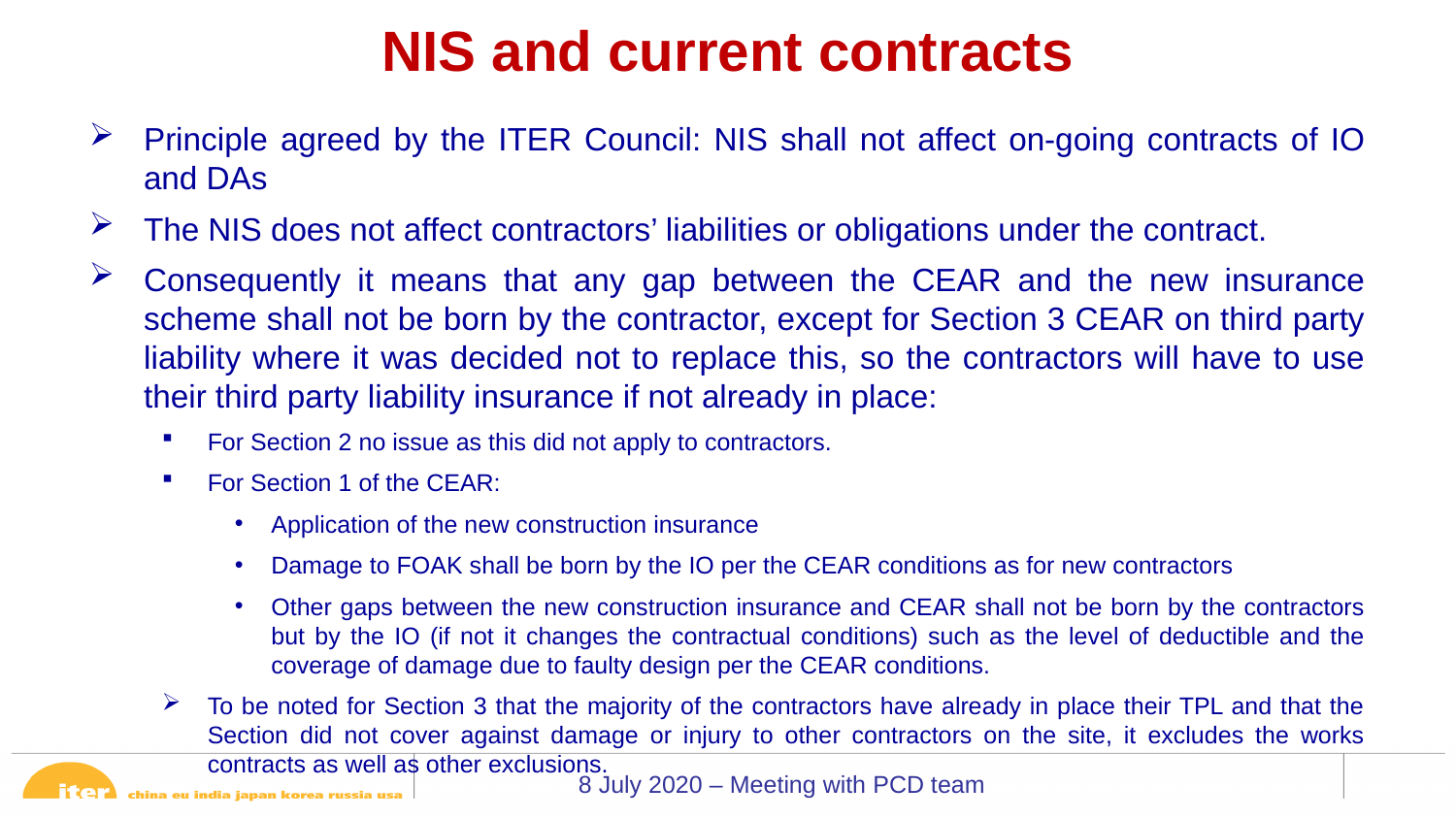

# NIS and current contracts
Principle agreed by the ITER Council: NIS shall not affect on-going contracts of IO and DAs
The NIS does not affect contractors’ liabilities or obligations under the contract.
Consequently it means that any gap between the CEAR and the new insurance scheme shall not be born by the contractor, except for Section 3 CEAR on third party liability where it was decided not to replace this, so the contractors will have to use their third party liability insurance if not already in place:
For Section 2 no issue as this did not apply to contractors.
For Section 1 of the CEAR:
Application of the new construction insurance
Damage to FOAK shall be born by the IO per the CEAR conditions as for new contractors
Other gaps between the new construction insurance and CEAR shall not be born by the contractors but by the IO (if not it changes the contractual conditions) such as the level of deductible and the coverage of damage due to faulty design per the CEAR conditions.
To be noted for Section 3 that the majority of the contractors have already in place their TPL and that the Section did not cover against damage or injury to other contractors on the site, it excludes the works contracts as well as other exclusions.